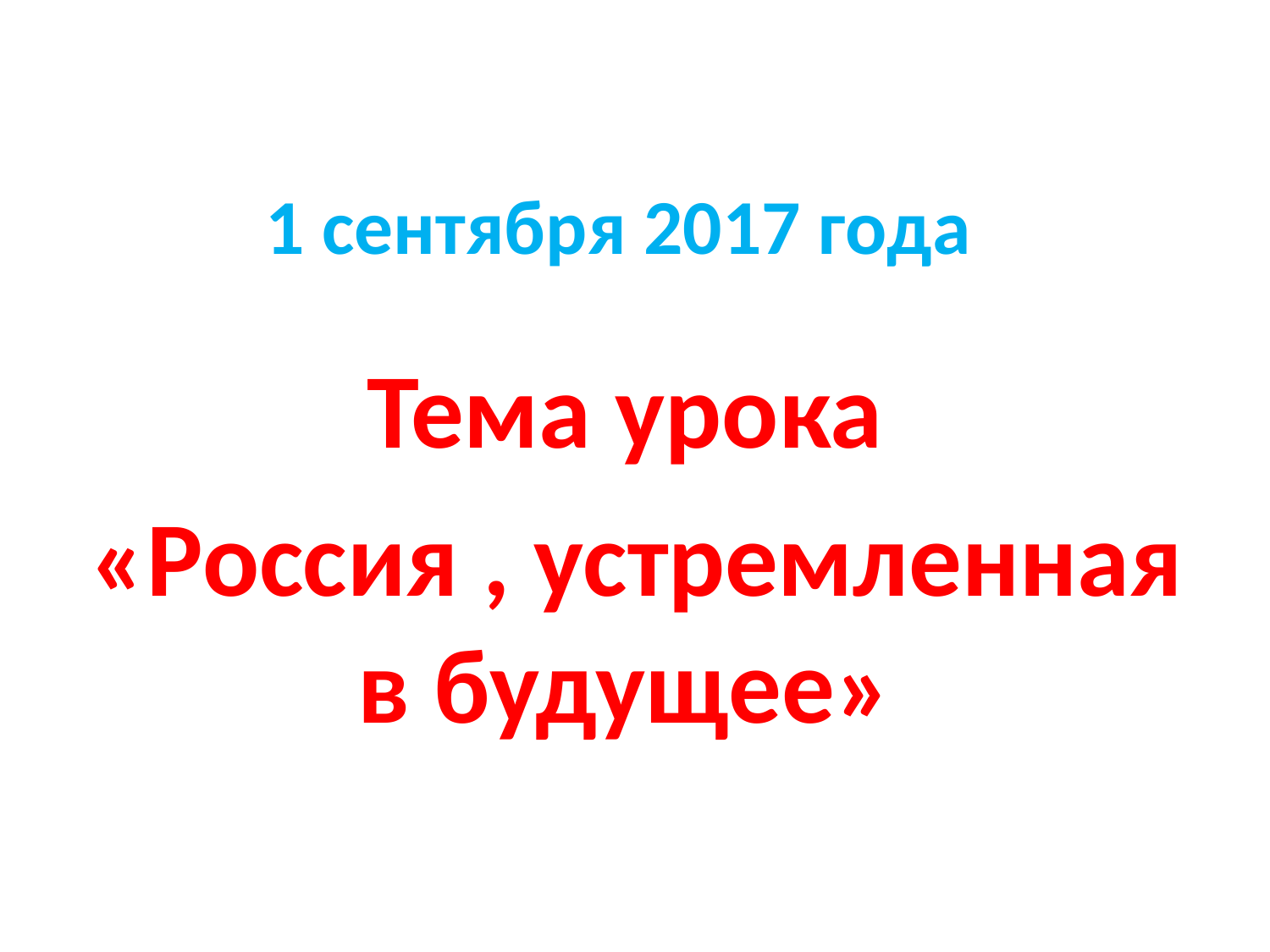

# 1 сентября 2017 года
Тема урока
 «Россия , устремленная в будущее»